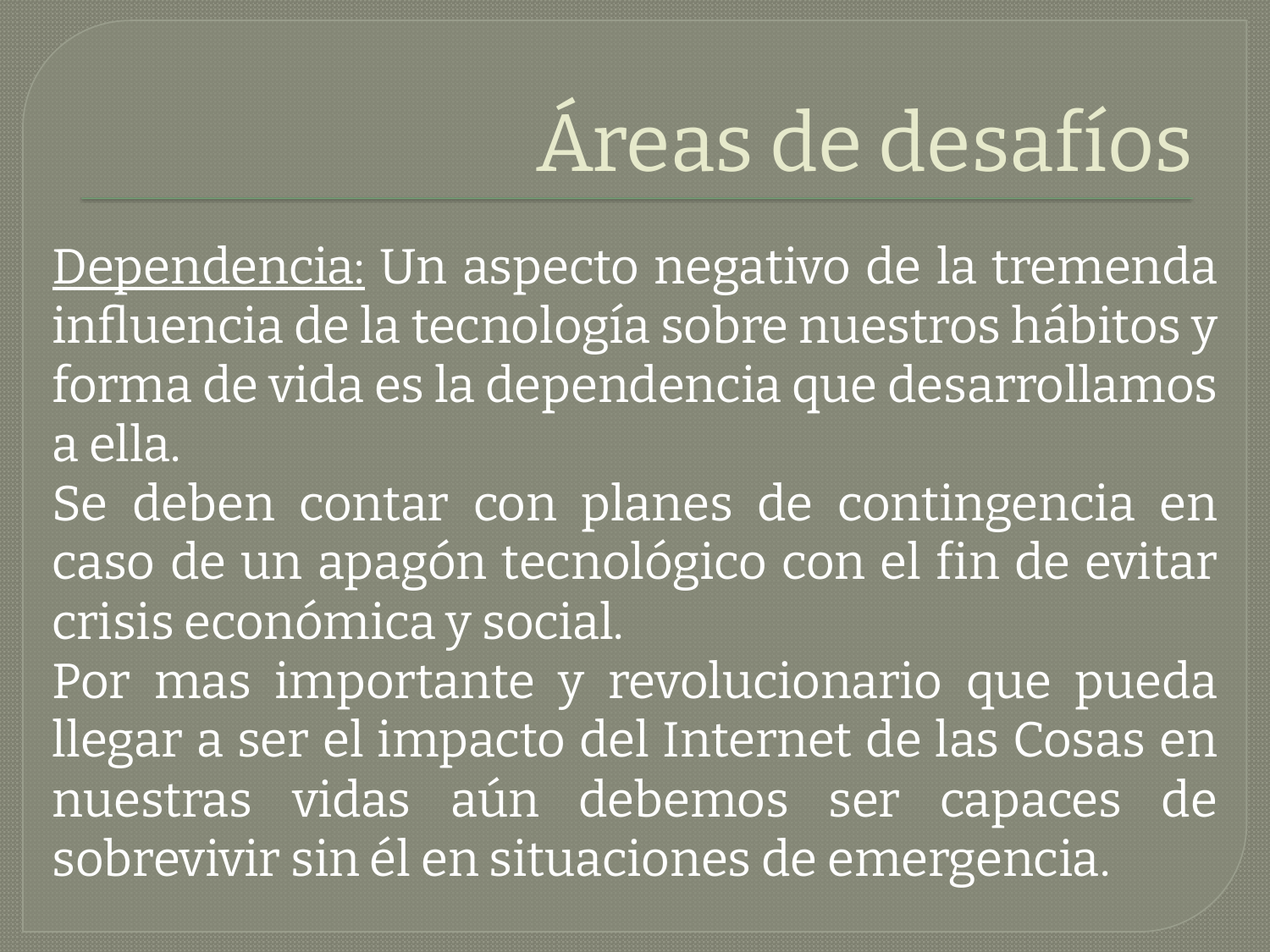

# Áreas de desafíos

Dependencia: Un aspecto negativo de la tremenda influencia de la tecnología sobre nuestros hábitos y forma de vida es la dependencia que desarrollamos a ella.
Se deben contar con planes de contingencia en caso de un apagón tecnológico con el fin de evitar crisis económica y social.
Por mas importante y revolucionario que pueda llegar a ser el impacto del Internet de las Cosas en nuestras vidas aún debemos ser capaces de sobrevivir sin él en situaciones de emergencia.